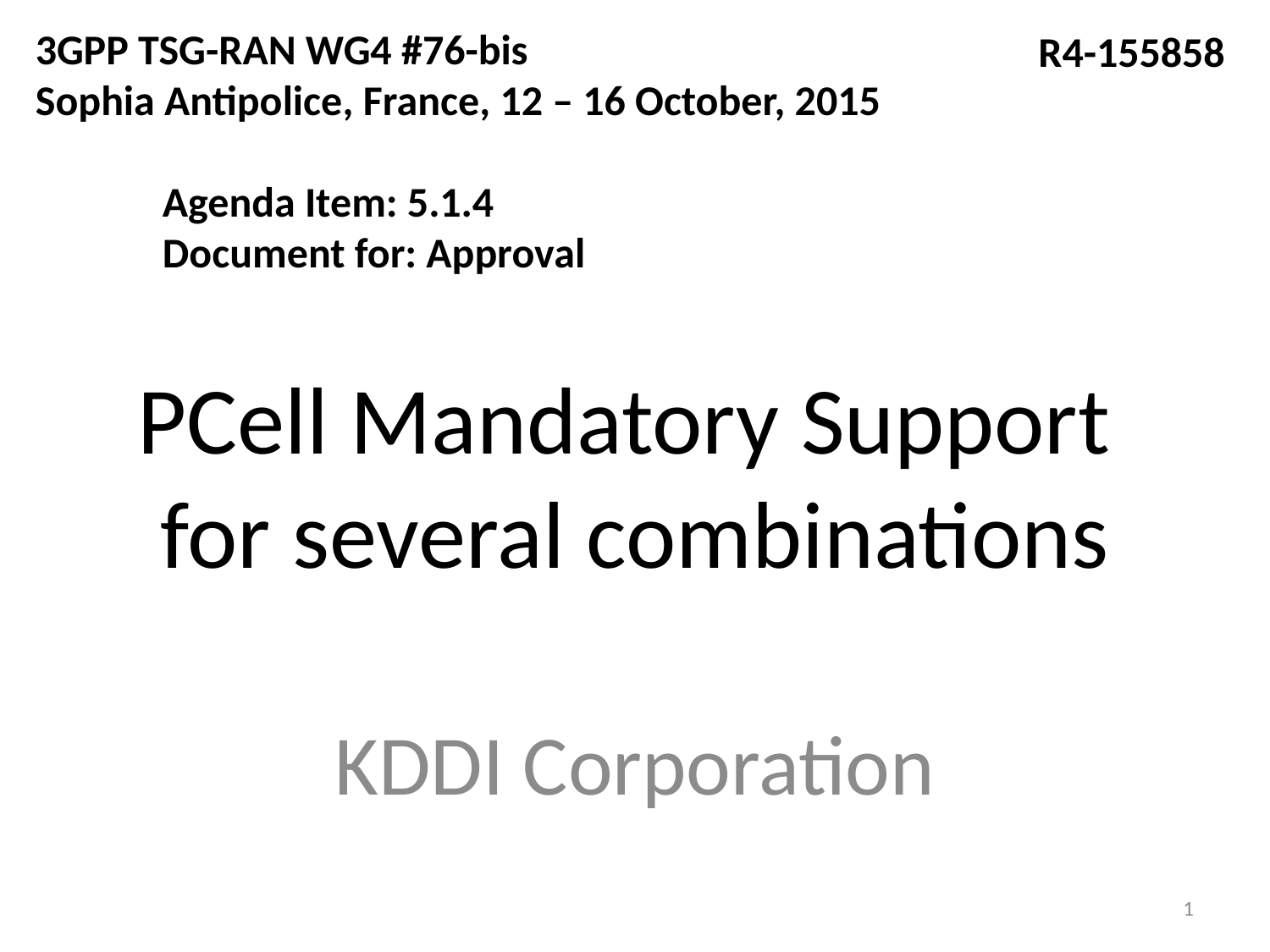

3GPP TSG-RAN WG4 #76-bis
Sophia Antipolice, France, 12 – 16 October, 2015

	Agenda Item: 5.1.4
	Document for: Approval
R4-155858
# PCell Mandatory Support for several combinations
KDDI Corporation
1